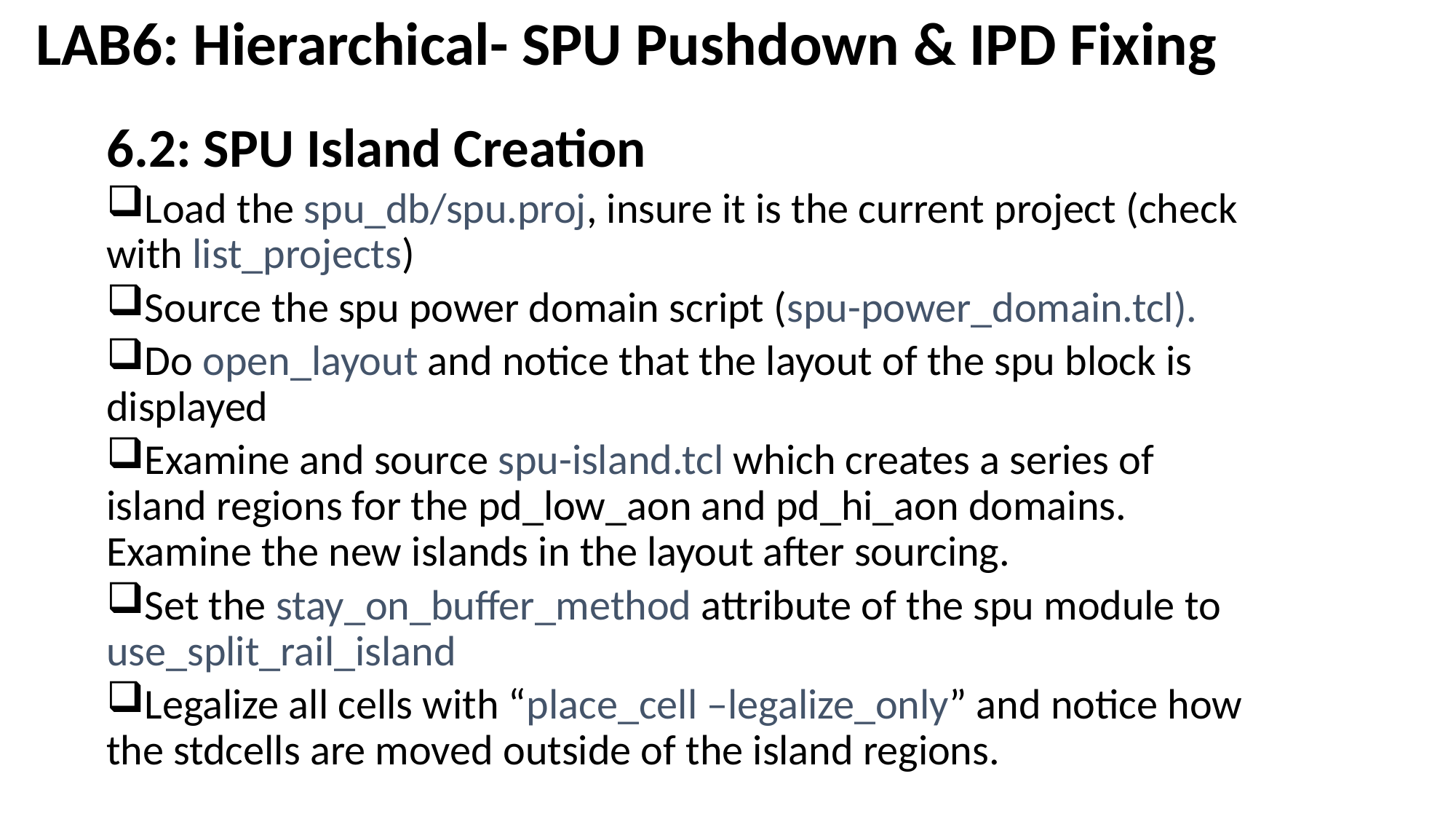

# LAB6: Hierarchical- SPU Pushdown & IPD Fixing
6.2: SPU Island Creation
Load the spu_db/spu.proj, insure it is the current project (check with list_projects)
Source the spu power domain script (spu-power_domain.tcl).
Do open_layout and notice that the layout of the spu block is displayed
Examine and source spu-island.tcl which creates a series of island regions for the pd_low_aon and pd_hi_aon domains.  Examine the new islands in the layout after sourcing.
Set the stay_on_buffer_method attribute of the spu module to use_split_rail_island
Legalize all cells with “place_cell –legalize_only” and notice how the stdcells are moved outside of the island regions.